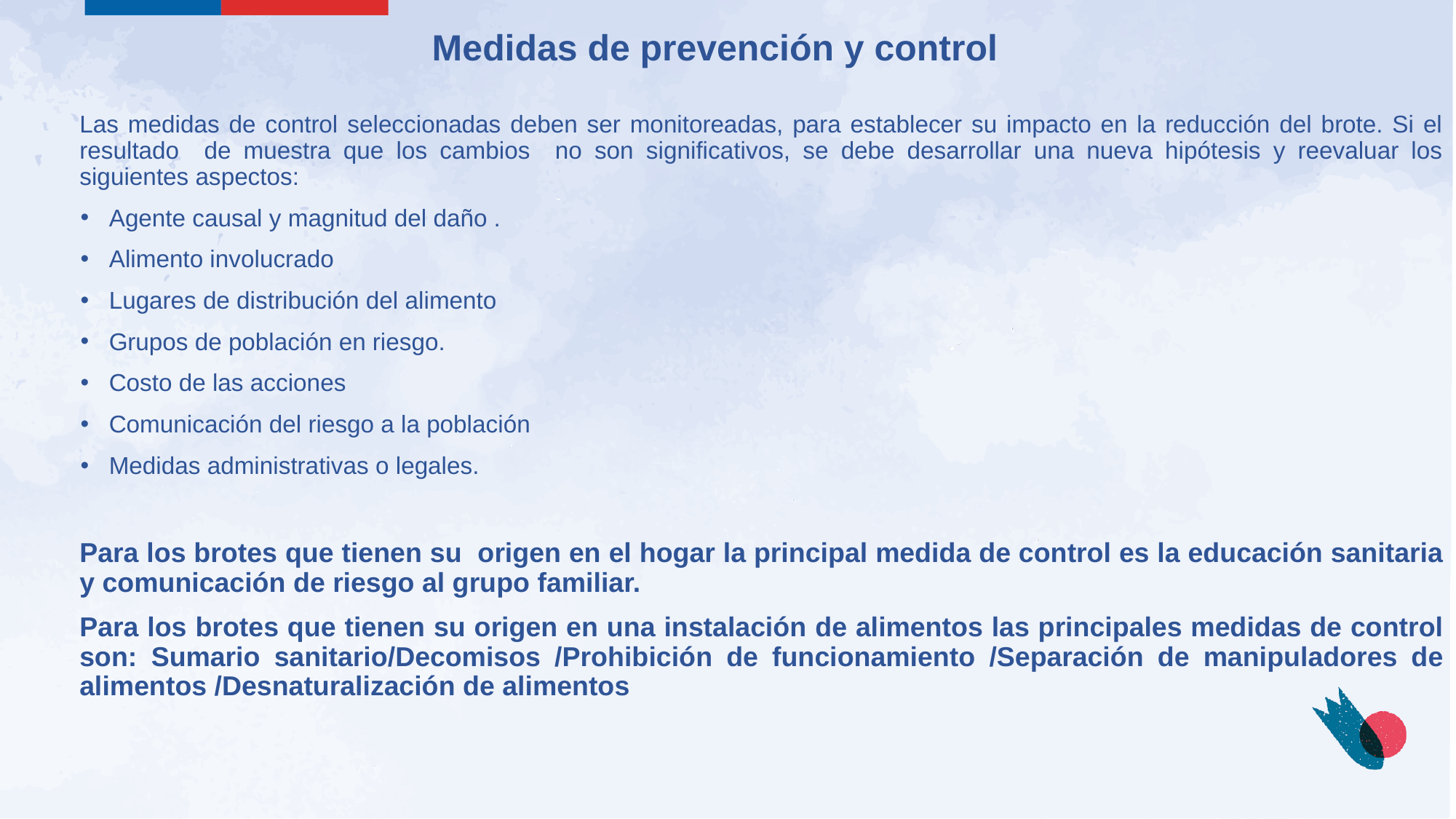

# Medidas de prevención y control
Las medidas de control seleccionadas deben ser monitoreadas, para establecer su impacto en la reducción del brote. Si el resultado  de muestra que los cambios  no son significativos, se debe desarrollar una nueva hipótesis y reevaluar los siguientes aspectos:
Agente causal y magnitud del daño .
Alimento involucrado
Lugares de distribución del alimento
Grupos de población en riesgo.
Costo de las acciones
Comunicación del riesgo a la población
Medidas administrativas o legales.

Para los brotes que tienen su  origen en el hogar la principal medida de control es la educación sanitaria y comunicación de riesgo al grupo familiar.
Para los brotes que tienen su origen en una instalación de alimentos las principales medidas de control son: Sumario sanitario/Decomisos /Prohibición de funcionamiento /Separación de manipuladores de alimentos /Desnaturalización de alimentos